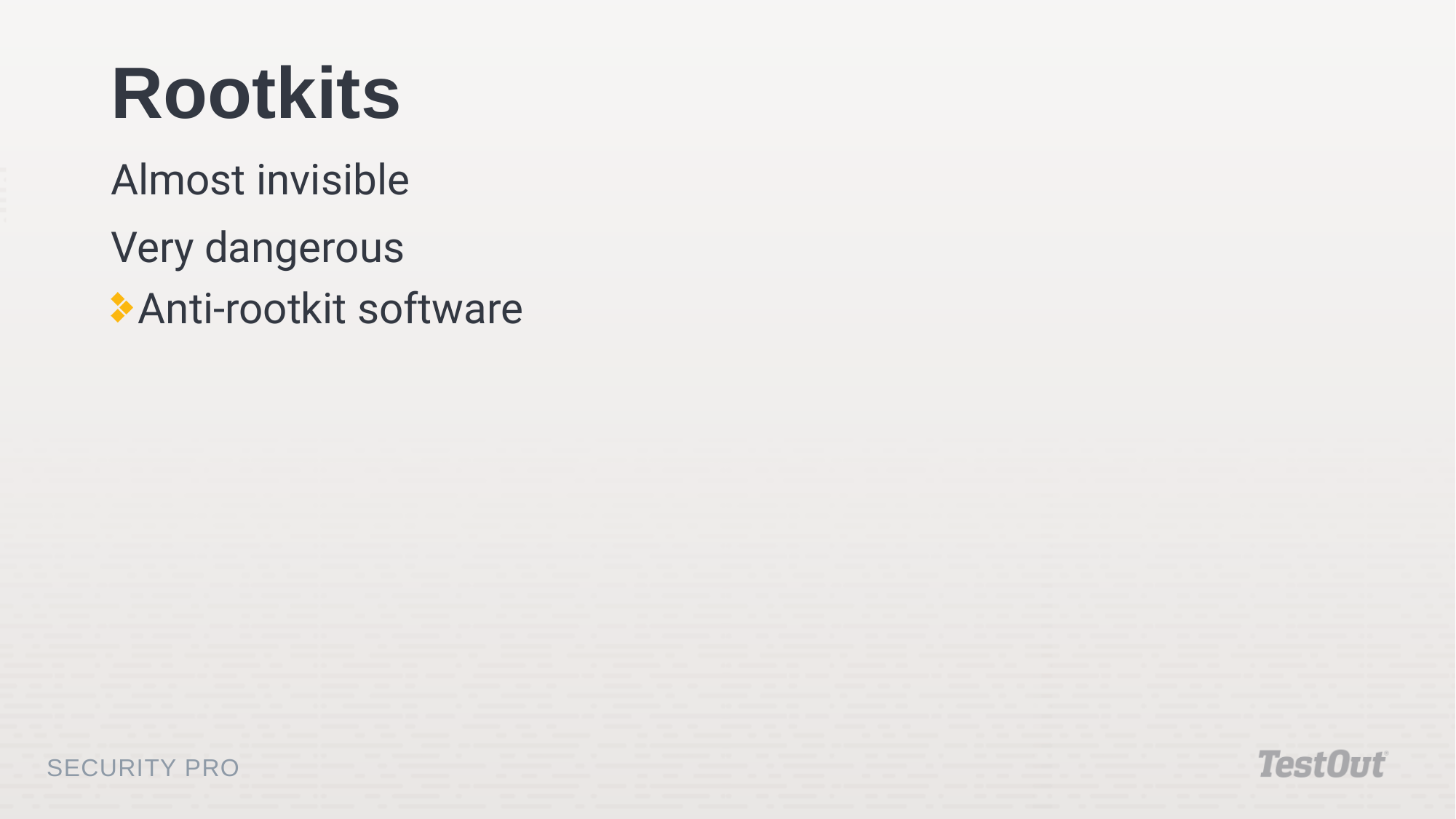

# Rootkits
Almost invisible
Very dangerous
Anti-rootkit software
Security Pro